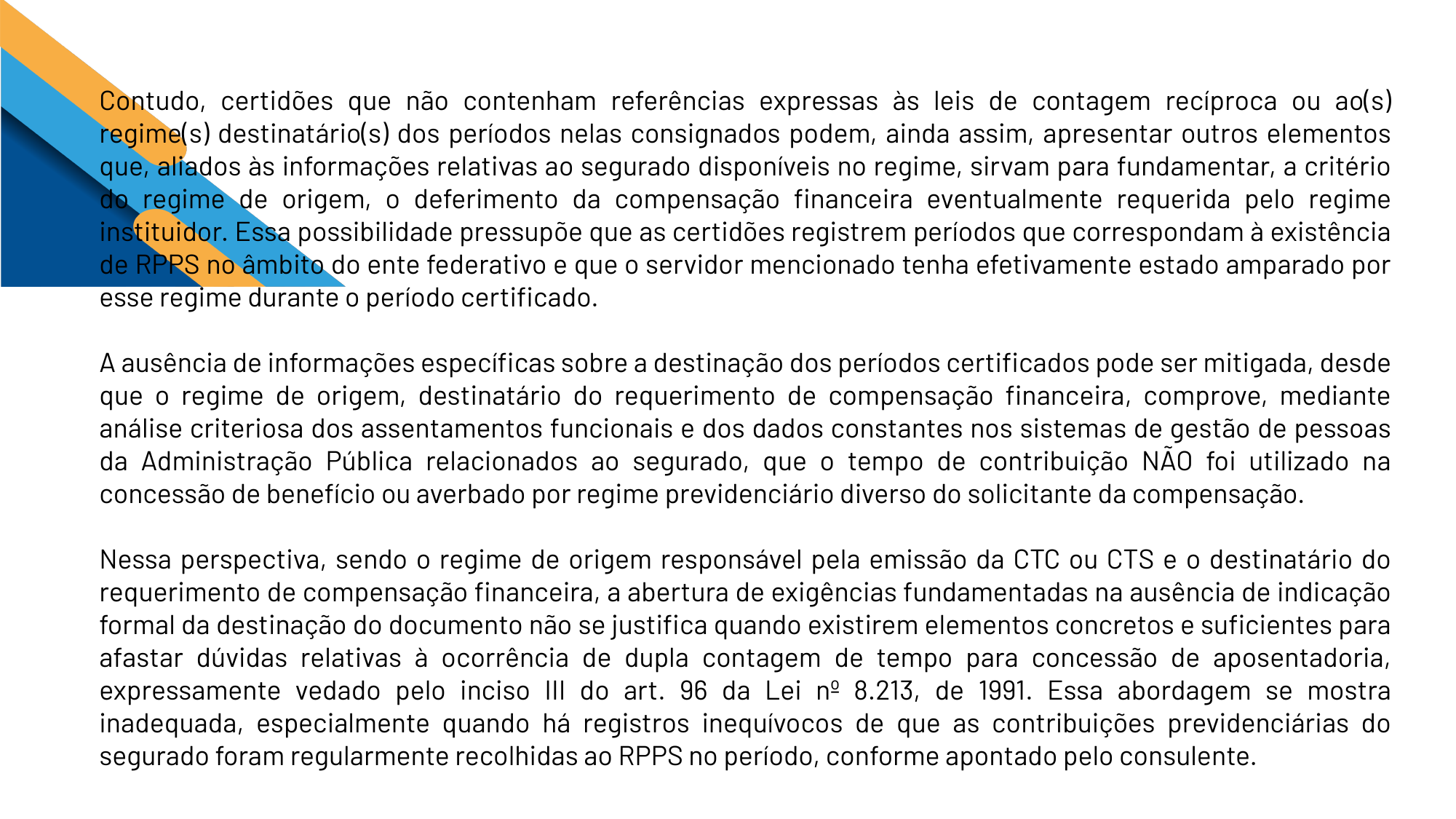

Contudo, certidões que não contenham referências expressas às leis de contagem recíproca ou ao(s) regime(s) destinatário(s) dos períodos nelas consignados podem, ainda assim, apresentar outros elementos que, aliados às informações relativas ao segurado disponíveis no regime, sirvam para fundamentar, a critério do regime de origem, o deferimento da compensação financeira eventualmente requerida pelo regime instituidor. Essa possibilidade pressupõe que as certidões registrem períodos que correspondam à existência de RPPS no âmbito do ente federativo e que o servidor mencionado tenha efetivamente estado amparado por esse regime durante o período certificado.

A ausência de informações específicas sobre a destinação dos períodos certificados pode ser mitigada, desde que o regime de origem, destinatário do requerimento de compensação financeira, comprove, mediante análise criteriosa dos assentamentos funcionais e dos dados constantes nos sistemas de gestão de pessoas da Administração Pública relacionados ao segurado, que o tempo de contribuição NÃO foi utilizado na concessão de benefício ou averbado por regime previdenciário diverso do solicitante da compensação.

Nessa perspectiva, sendo o regime de origem responsável pela emissão da CTC ou CTS e o destinatário do requerimento de compensação financeira, a abertura de exigências fundamentadas na ausência de indicação formal da destinação do documento não se justifica quando existirem elementos concretos e suficientes para afastar dúvidas relativas à ocorrência de dupla contagem de tempo para concessão de aposentadoria, expressamente vedado pelo inciso III do art. 96 da Lei nº 8.213, de 1991. Essa abordagem se mostra inadequada, especialmente quando há registros inequívocos de que as contribuições previdenciárias do segurado foram regularmente recolhidas ao RPPS no período, conforme apontado pelo consulente.